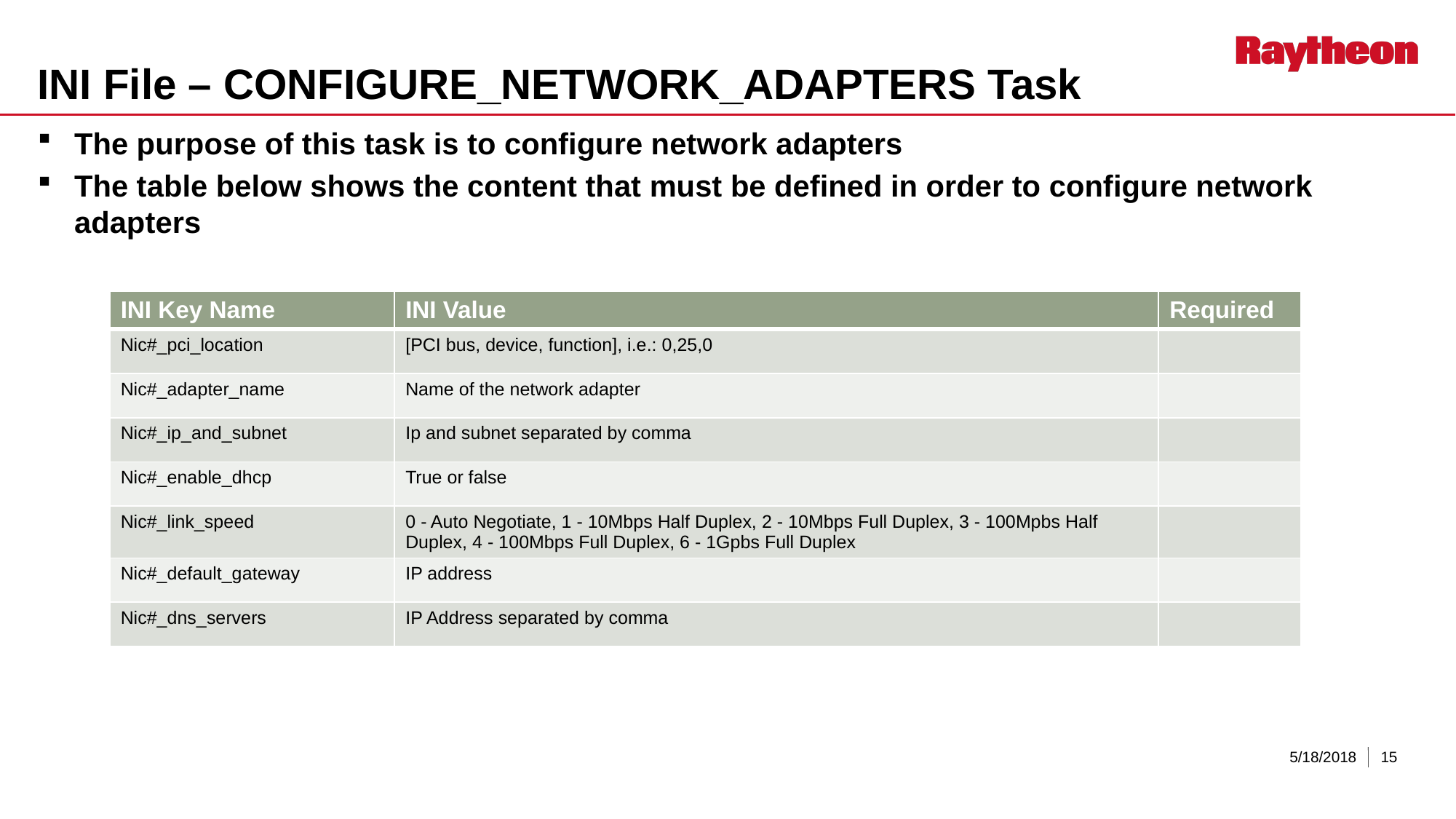

# INI File – CONFIGURE_NETWORK_ADAPTERS Task
The purpose of this task is to configure network adapters
The table below shows the content that must be defined in order to configure network adapters
| INI Key Name | INI Value | Required |
| --- | --- | --- |
| Nic#\_pci\_location | [PCI bus, device, function], i.e.: 0,25,0 |  |
| Nic#\_adapter\_name | Name of the network adapter |  |
| Nic#\_ip\_and\_subnet | Ip and subnet separated by comma |  |
| Nic#\_enable\_dhcp | True or false |  |
| Nic#\_link\_speed | 0 - Auto Negotiate, 1 - 10Mbps Half Duplex, 2 - 10Mbps Full Duplex, 3 - 100Mpbs Half Duplex, 4 - 100Mbps Full Duplex, 6 - 1Gpbs Full Duplex |  |
| Nic#\_default\_gateway | IP address |  |
| Nic#\_dns\_servers | IP Address separated by comma |  |
5/18/2018
15